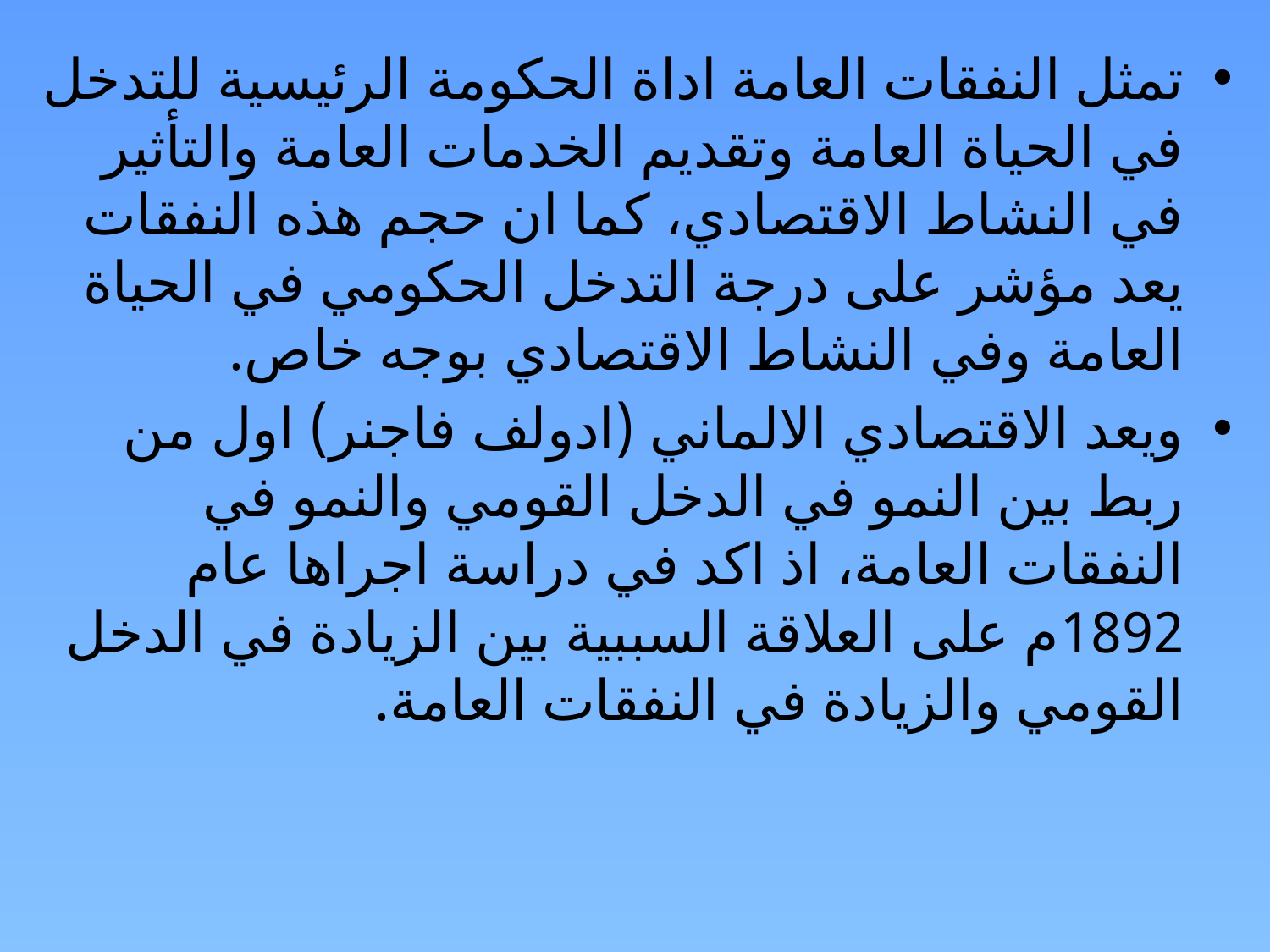

تمثل النفقات العامة اداة الحكومة الرئيسية للتدخل في الحياة العامة وتقديم الخدمات العامة والتأثير في النشاط الاقتصادي، كما ان حجم هذه النفقات يعد مؤشر على درجة التدخل الحكومي في الحياة العامة وفي النشاط الاقتصادي بوجه خاص.
ويعد الاقتصادي الالماني (ادولف فاجنر) اول من ربط بين النمو في الدخل القومي والنمو في النفقات العامة، اذ اكد في دراسة اجراها عام 1892م على العلاقة السببية بين الزيادة في الدخل القومي والزيادة في النفقات العامة.